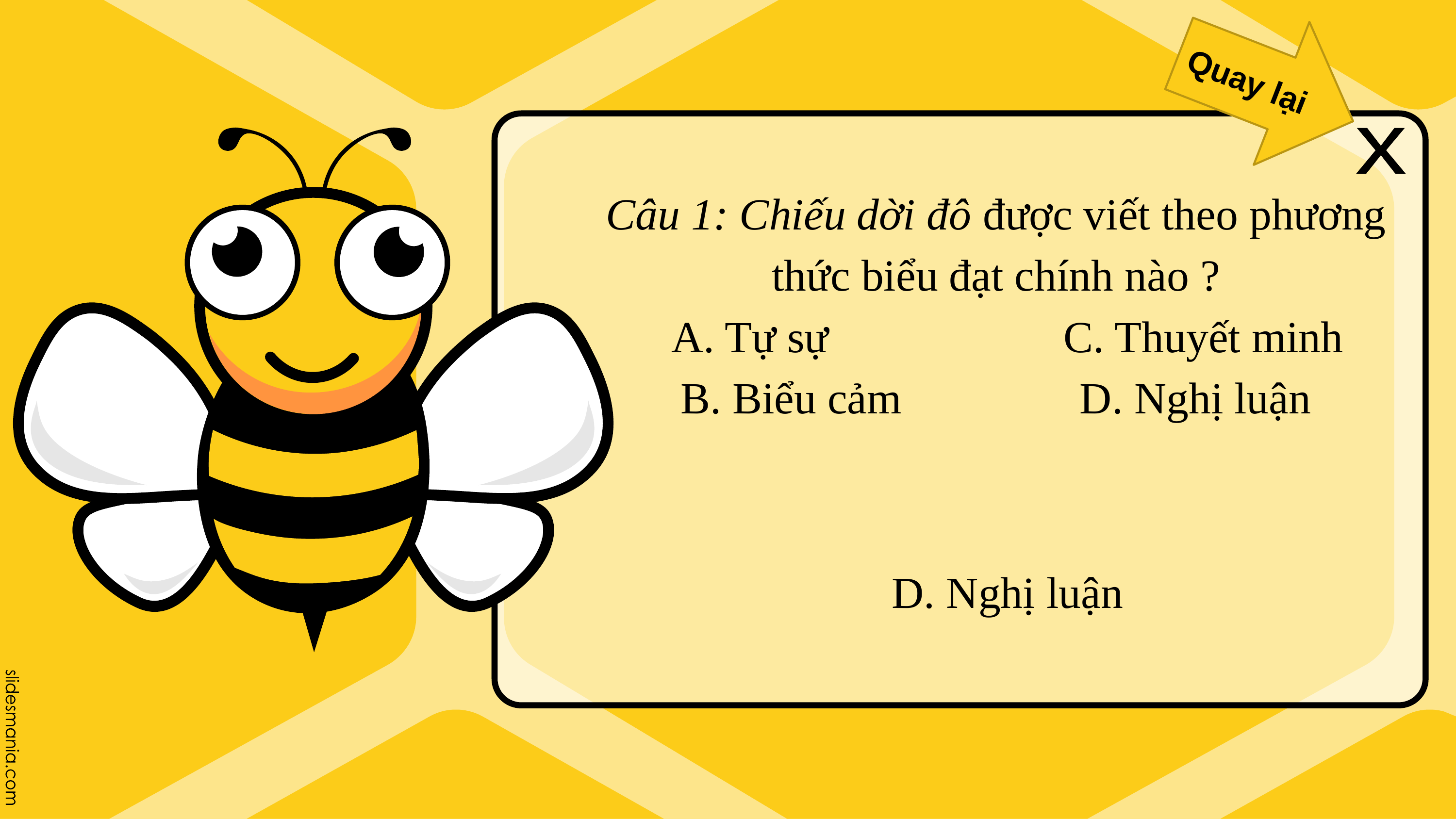

Quay lại
x
Câu 1: Chiếu dời đô được viết theo phương thức biểu đạt chính nào ?
  A. Tự sự                     C. Thuyết minh
B. Biểu cảm                D. Nghị luận
D. Nghị luận